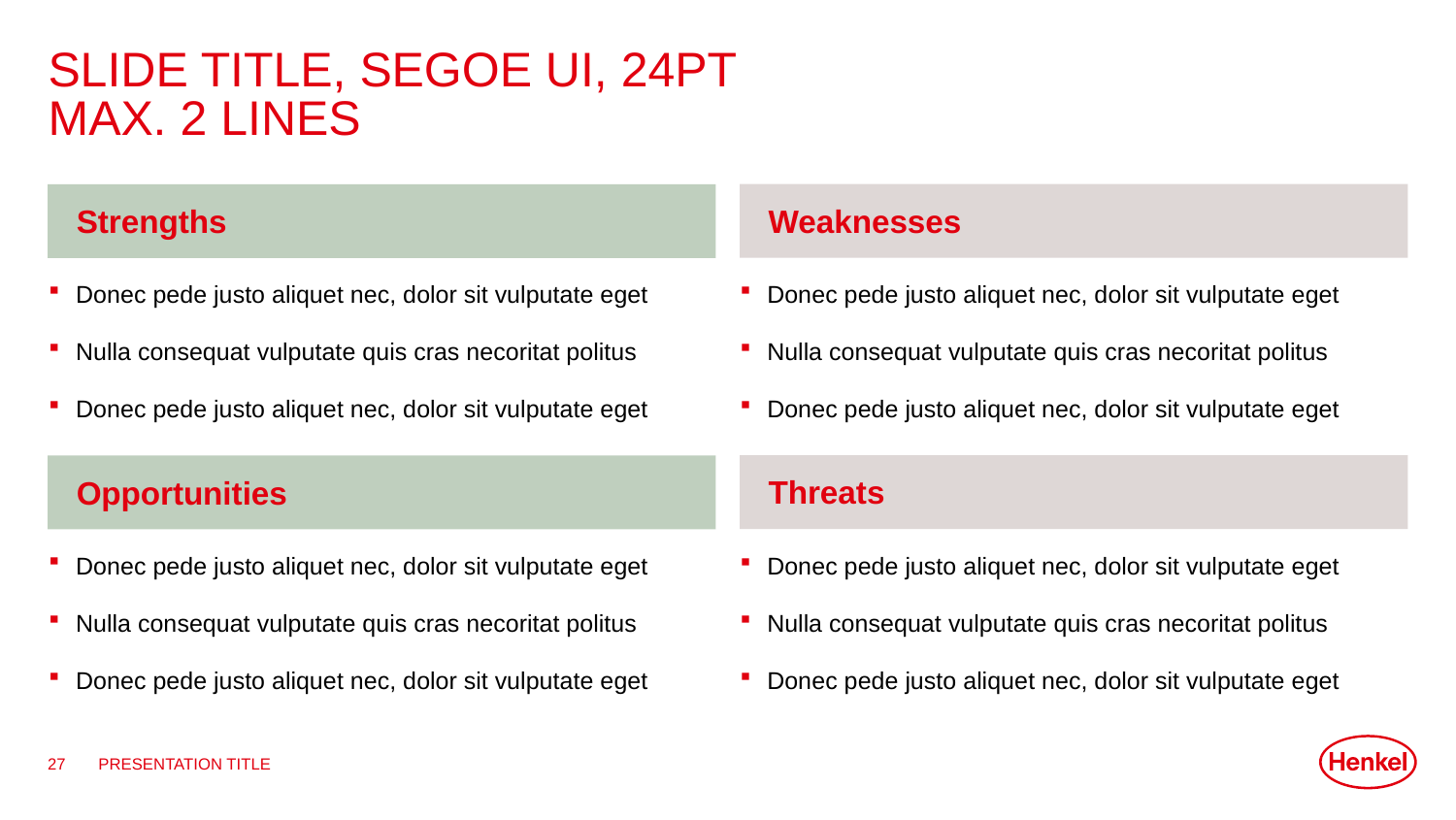

# Slide Title, Segoe UI, 24pt Max. 2 Lines
Weaknesses
Strengths
Donec pede justo aliquet nec, dolor sit vulputate eget
Nulla consequat vulputate quis cras necoritat politus
Donec pede justo aliquet nec, dolor sit vulputate eget
Donec pede justo aliquet nec, dolor sit vulputate eget
Nulla consequat vulputate quis cras necoritat politus
Donec pede justo aliquet nec, dolor sit vulputate eget
Threats
Opportunities
Donec pede justo aliquet nec, dolor sit vulputate eget
Nulla consequat vulputate quis cras necoritat politus
Donec pede justo aliquet nec, dolor sit vulputate eget
Donec pede justo aliquet nec, dolor sit vulputate eget
Nulla consequat vulputate quis cras necoritat politus
Donec pede justo aliquet nec, dolor sit vulputate eget
27
Presentation title